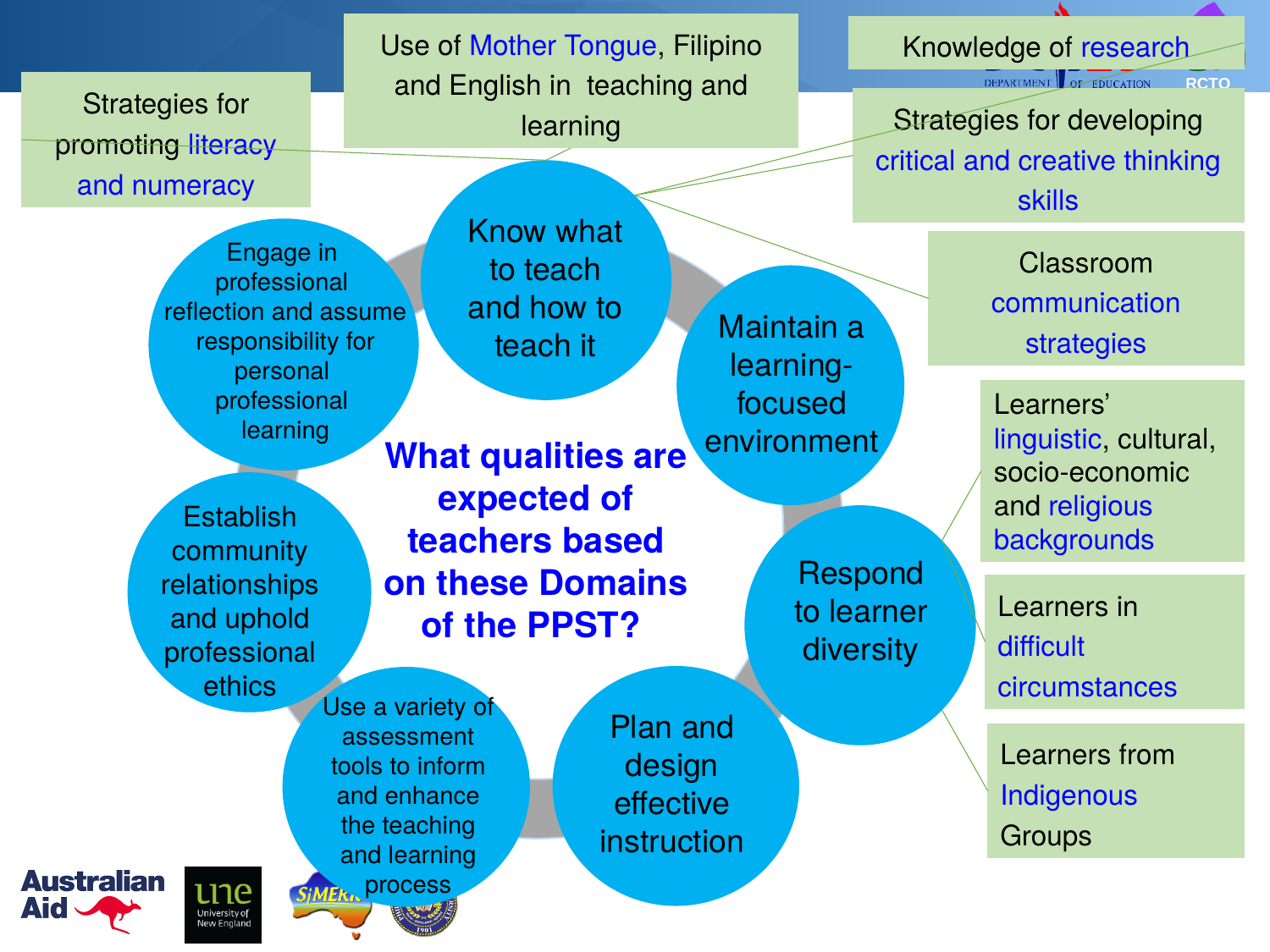

Use of Mother Tongue, Filipino and English in  teaching and learning
Knowledge of research
Strategies for promoting literacy and numeracy
Strategies for developing critical and creative thinking skills

Know what to teach and how to teach it
Classroom communication strategies

Engage in
professional
reflection and assume responsibility for personal
professional
learning

Maintain a learning-focused environment
Learners’ linguistic, cultural, socio-economic and religious backgrounds
What qualities are expected of teachers based on these Domains of the PPST?

Establish community relationships and uphold professional ethics

Respond to learner diversity
Learners in difficult circumstances

Plan and design effective instruction

Use a variety of assessment tools to inform and enhance the teaching and learning process
Learners from Indigenous Groups